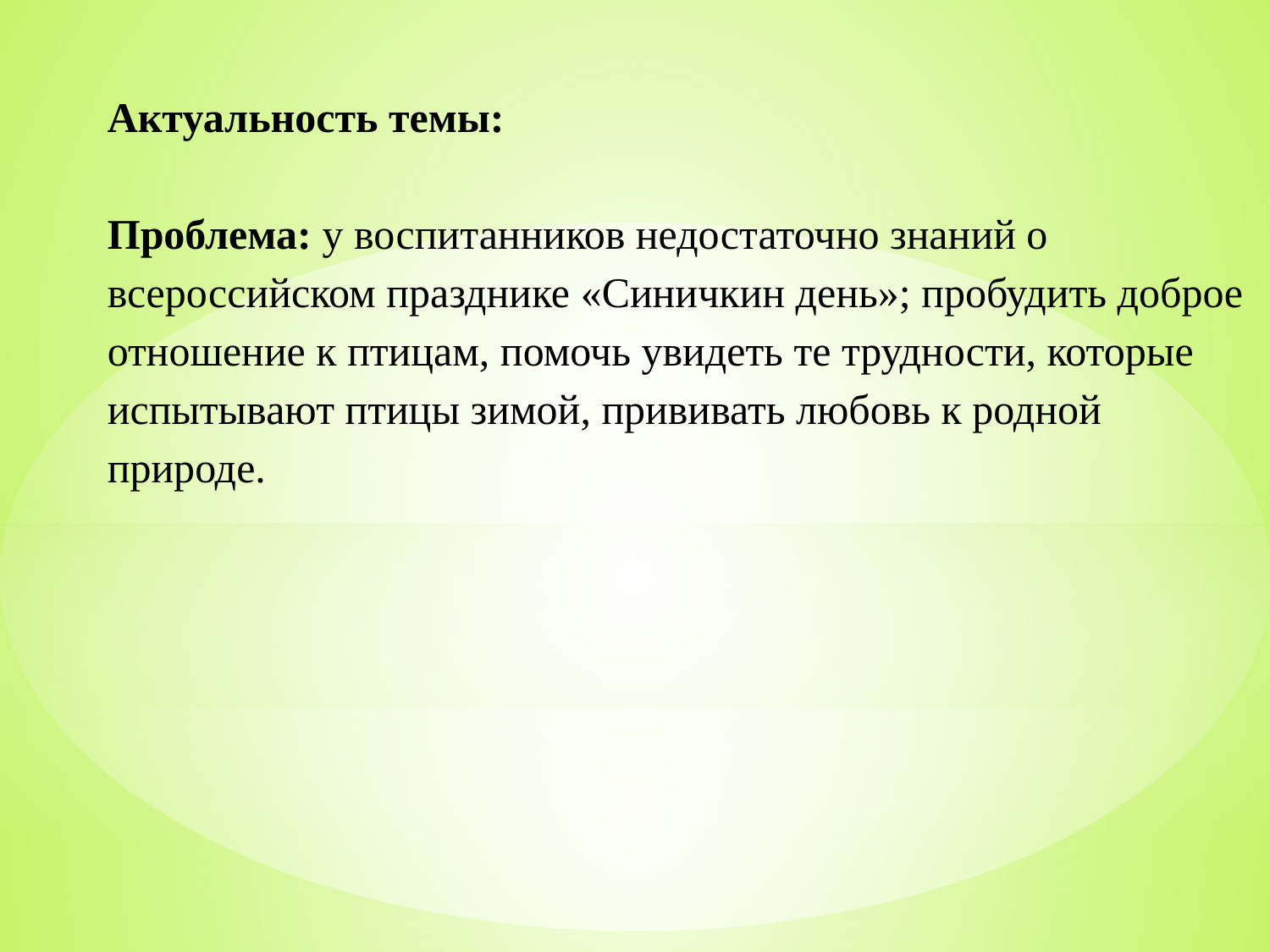

Актуальность темы:

Проблема: у воспитанников недостаточно знаний о всероссийском празднике «Синичкин день»; пробудить доброе отношение к птицам, помочь увидеть те трудности, которые испытывают птицы зимой, прививать любовь к родной природе.